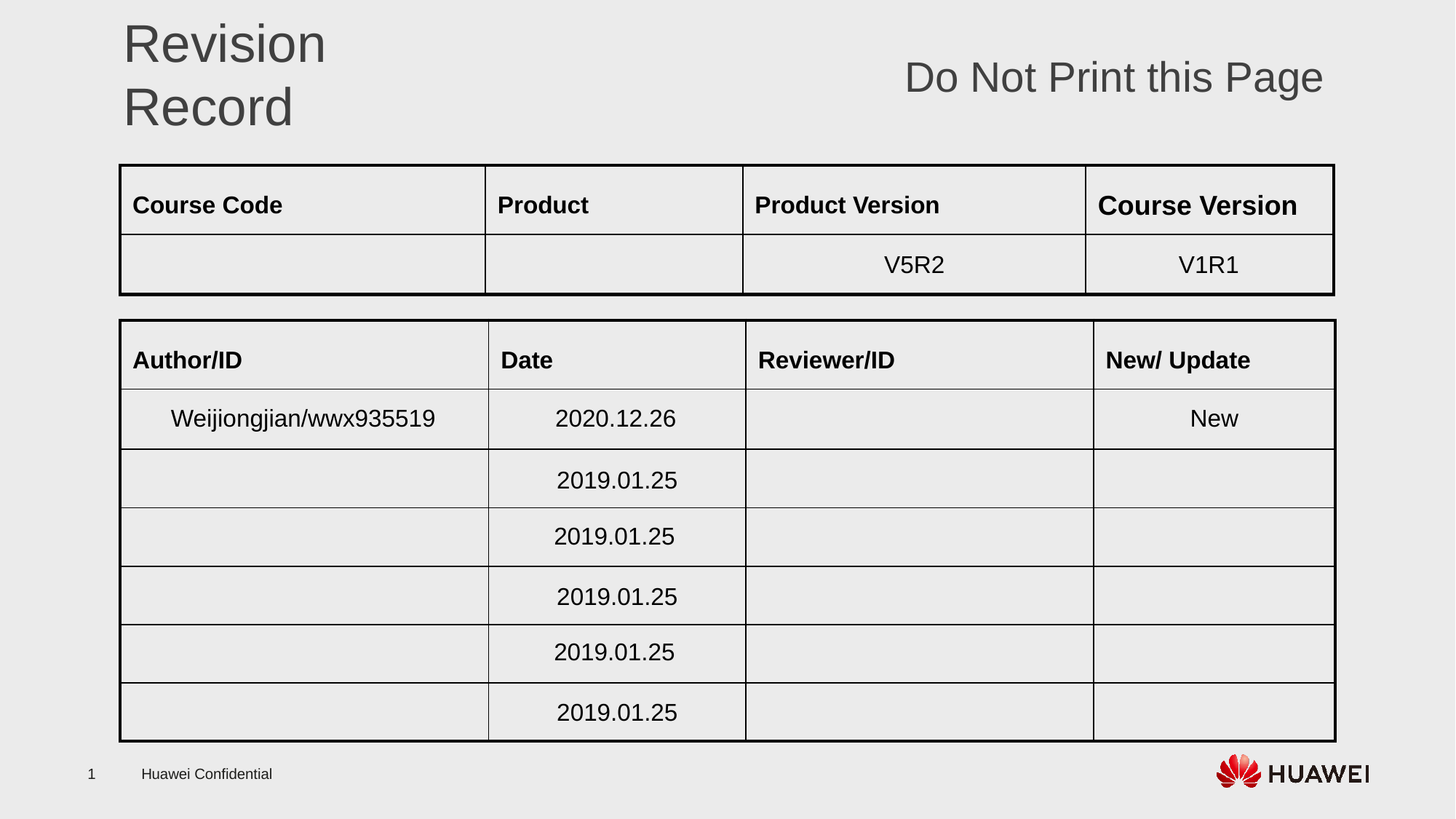

V5R2
V1R1
Weijiongjian/wwx935519
2020.12.26

New

2019.01.25

2019.01.25

2019.01.25

2019.01.25

2019.01.25